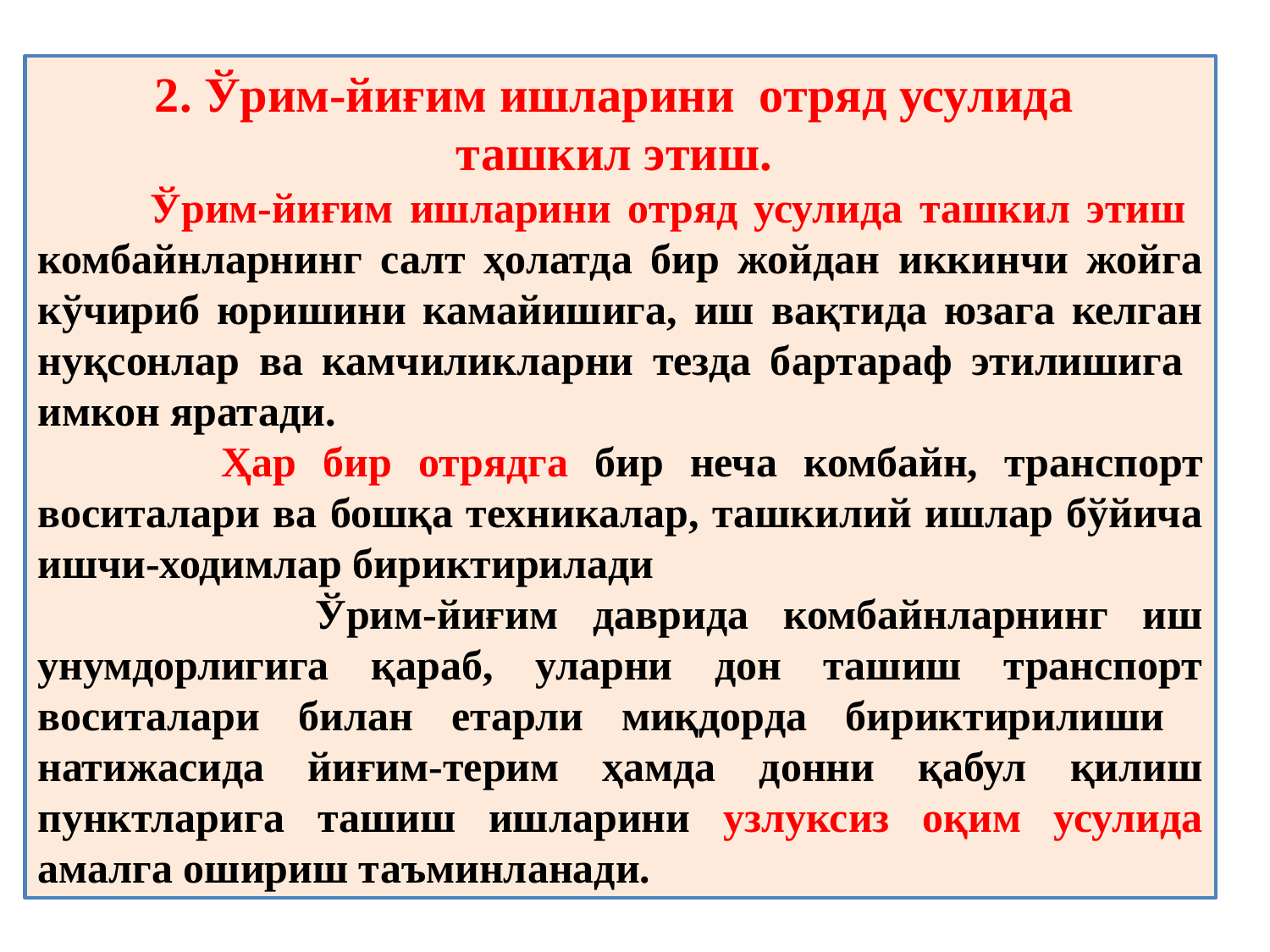

2. Ўрим-йиғим ишларини  отряд усулида
ташкил этиш.
        Ўрим-йиғим ишларини отряд усулида ташкил этиш  комбайнларнинг салт ҳолатда бир жойдан иккинчи жойга кўчириб юришини камайишига, иш вақтида юзага келган нуқсонлар ва камчиликларни тезда бартараф этилишига  имкон яратади.
       Ҳар бир отрядга бир неча комбайн, транспорт воситалари ва бошқа техникалар, ташкилий ишлар бўйича ишчи-ходимлар бириктирилади
        Ўрим-йиғим даврида комбайнларнинг иш унумдорлигига қараб, уларни дон ташиш транспорт воситалари билан етарли миқдорда бириктирилиши  натижасида йиғим-терим ҳамда донни қабул қилиш пунктларига ташиш ишларини узлуксиз оқим усулида амалга ошириш таъминланади.